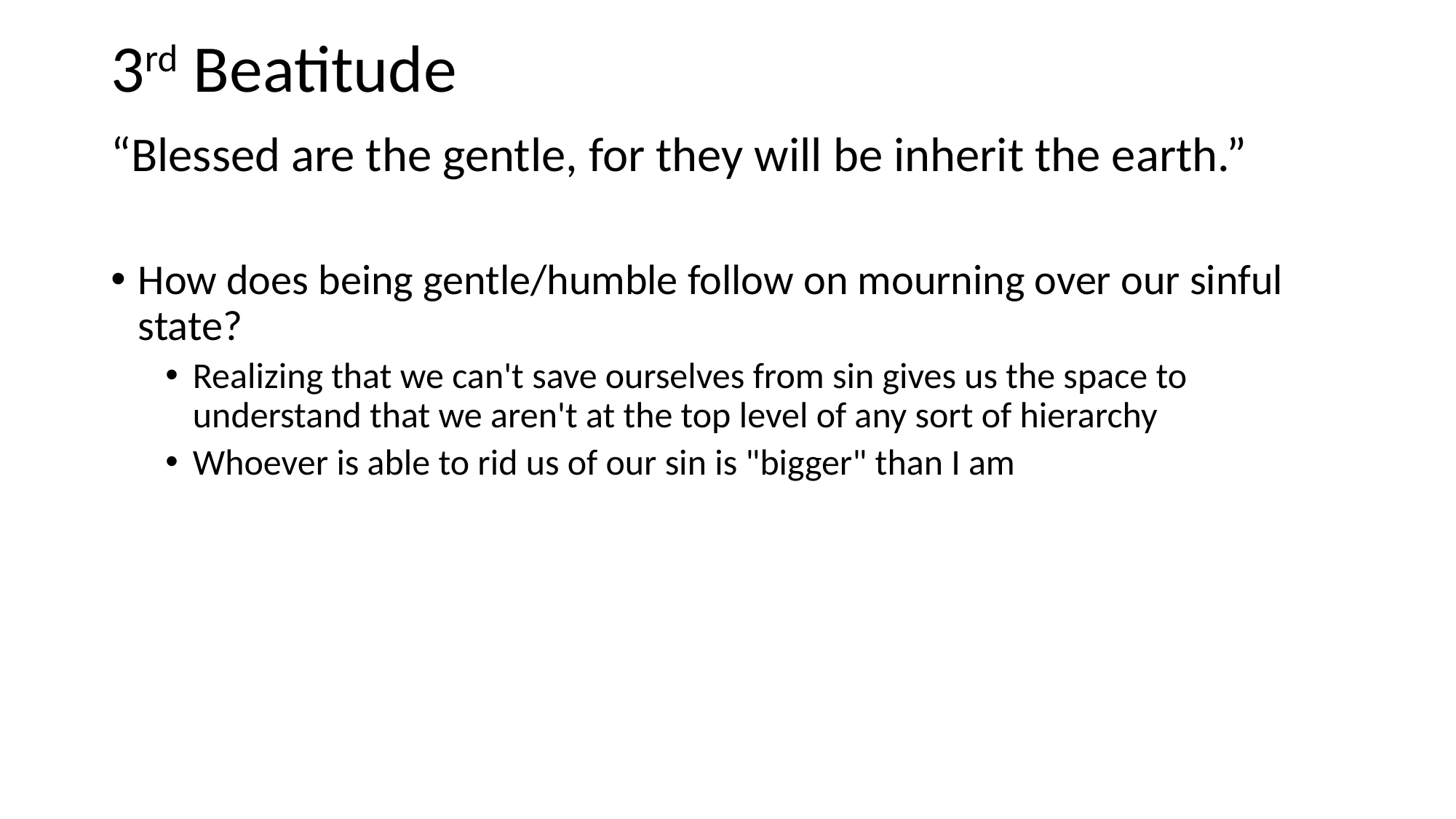

# 3rd Beatitude
“Blessed are the gentle, for they will be inherit the earth.”

How does being gentle/humble follow on mourning over our sinful state?
Realizing that we can't save ourselves from sin gives us the space to understand that we aren't at the top level of any sort of hierarchy
Whoever is able to rid us of our sin is "bigger" than I am